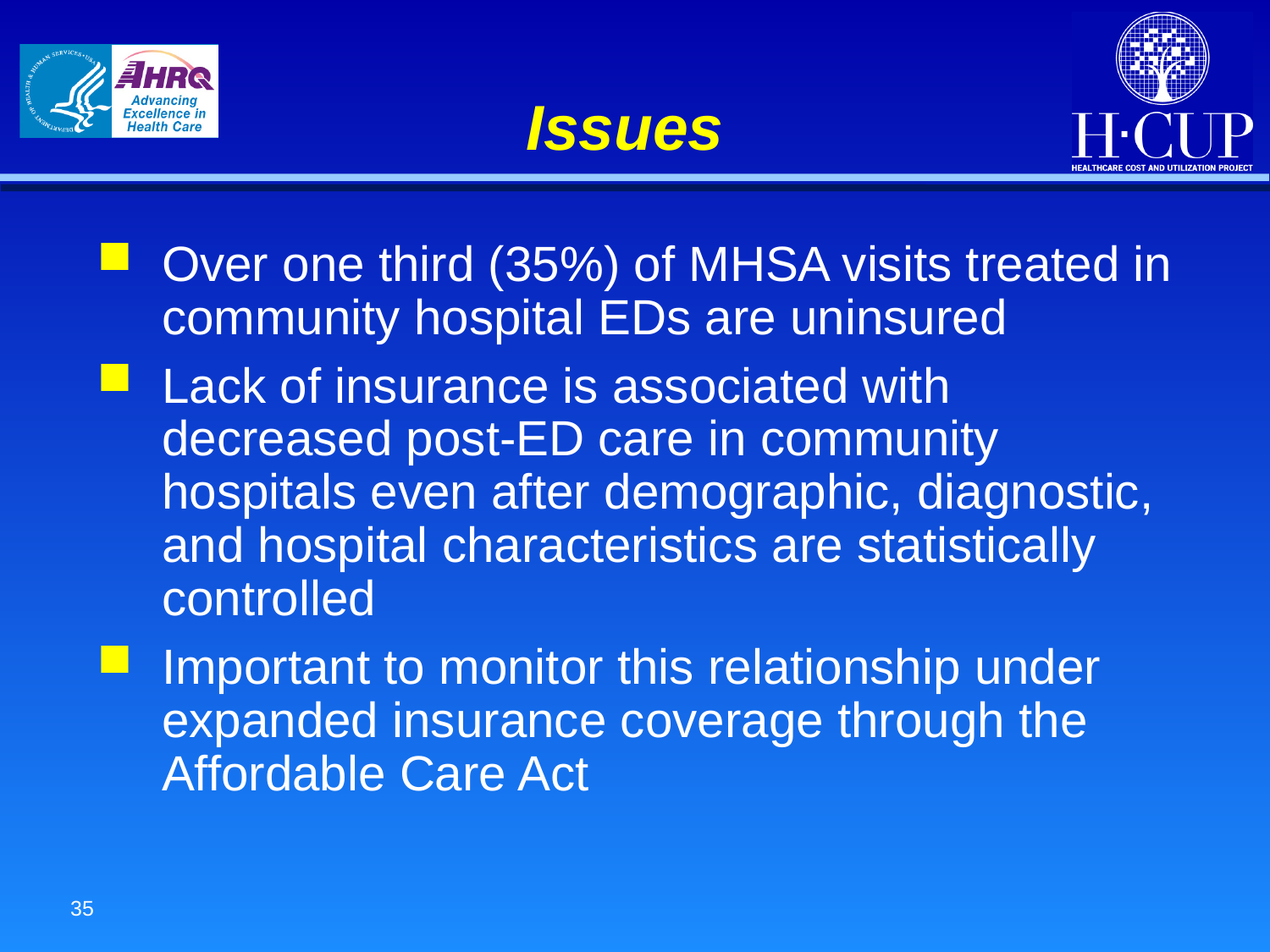

# Issues
Over one third (35%) of MHSA visits treated in community hospital EDs are uninsured
Lack of insurance is associated with decreased post-ED care in community hospitals even after demographic, diagnostic, and hospital characteristics are statistically controlled
Important to monitor this relationship under expanded insurance coverage through the Affordable Care Act
35